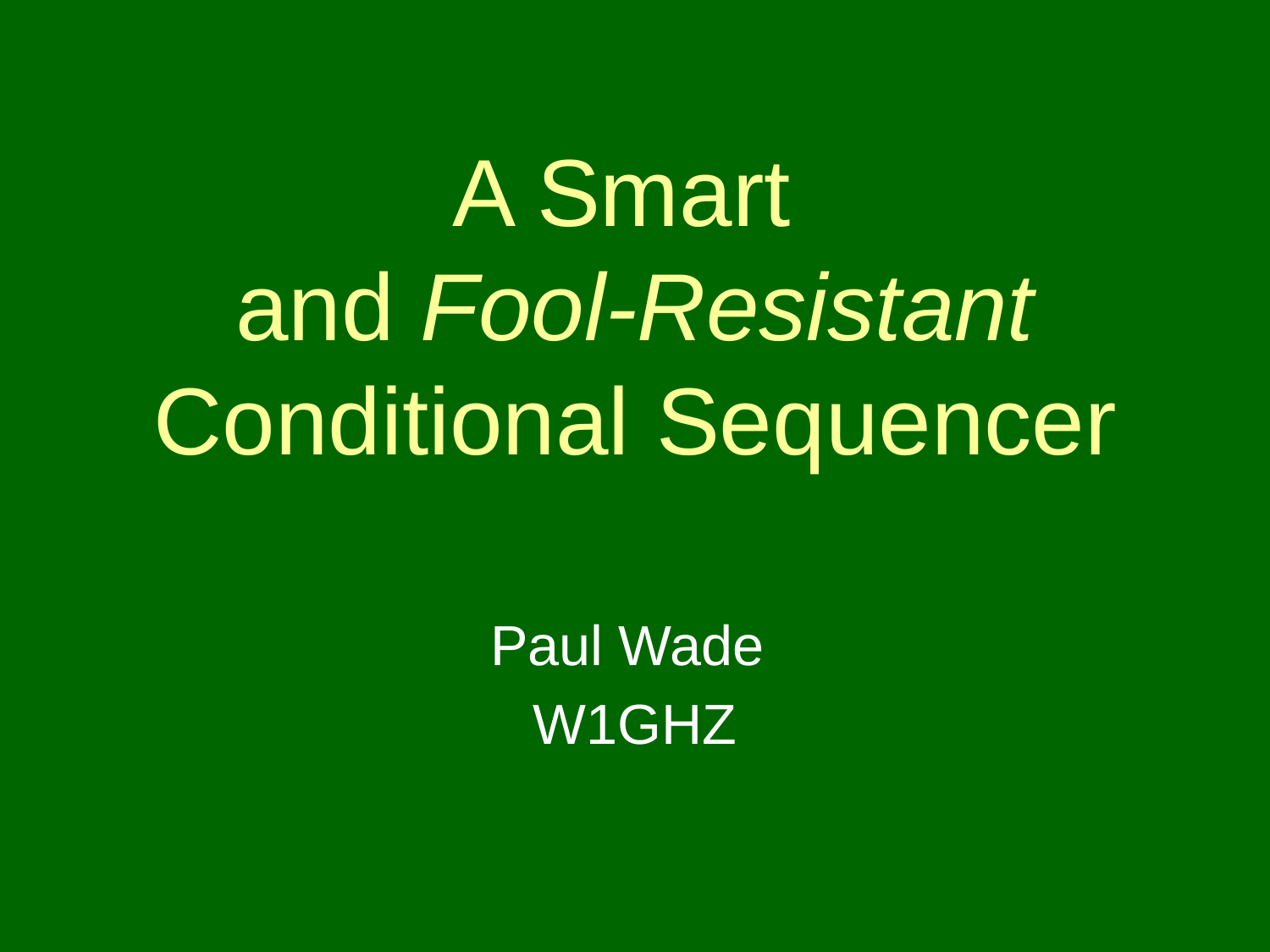

# A Smart and Fool-Resistant Conditional Sequencer
Paul Wade
W1GHZ